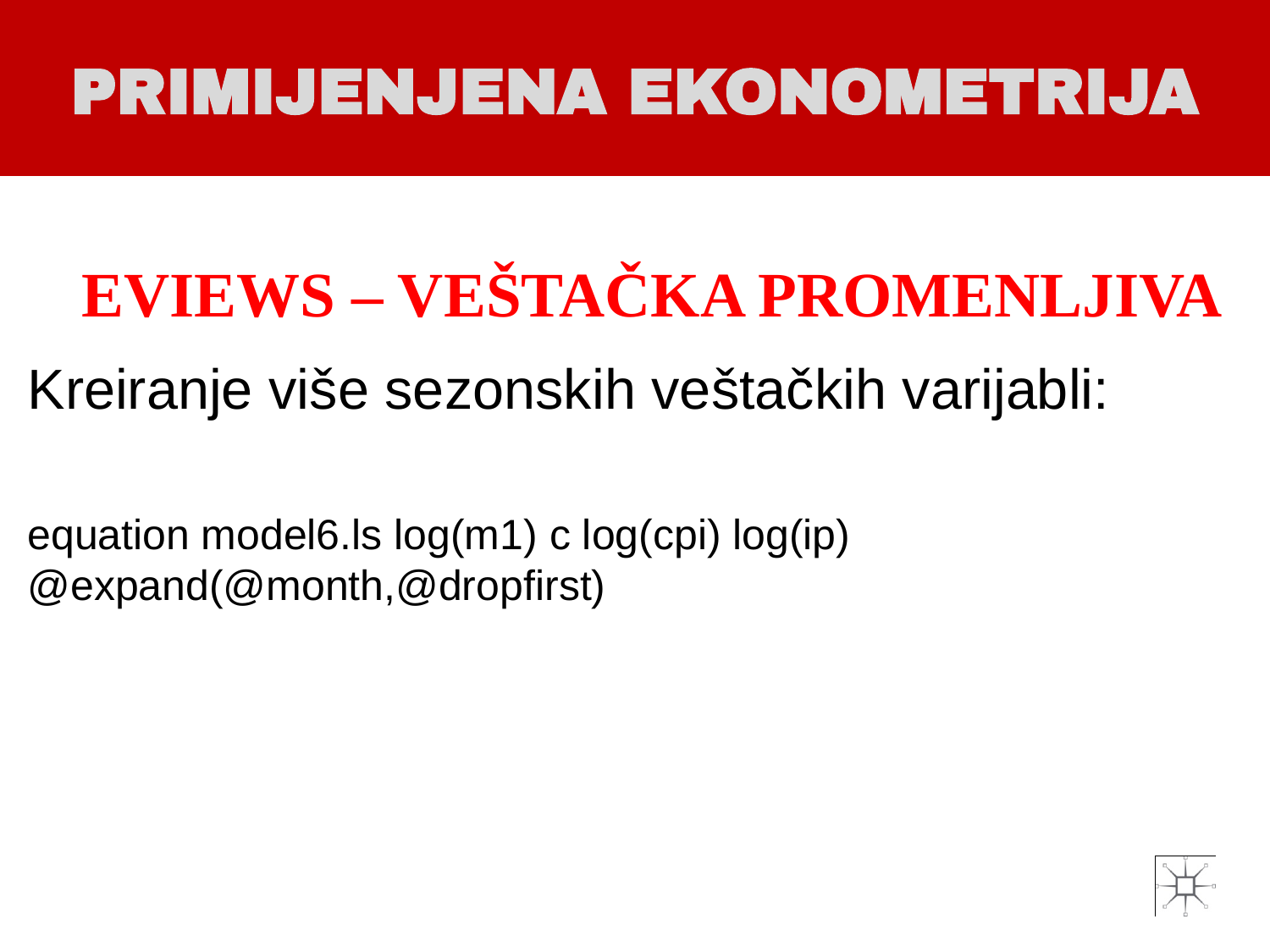

PRIMIJENJENA EKONOMETRIJA
# EVIEWS – VEŠTAČKA PROMENLJIVA
Kreiranje više sezonskih veštačkih varijabli:

equation model6.ls log(m1) c log(cpi) log(ip) @expand(@month,@dropfirst)